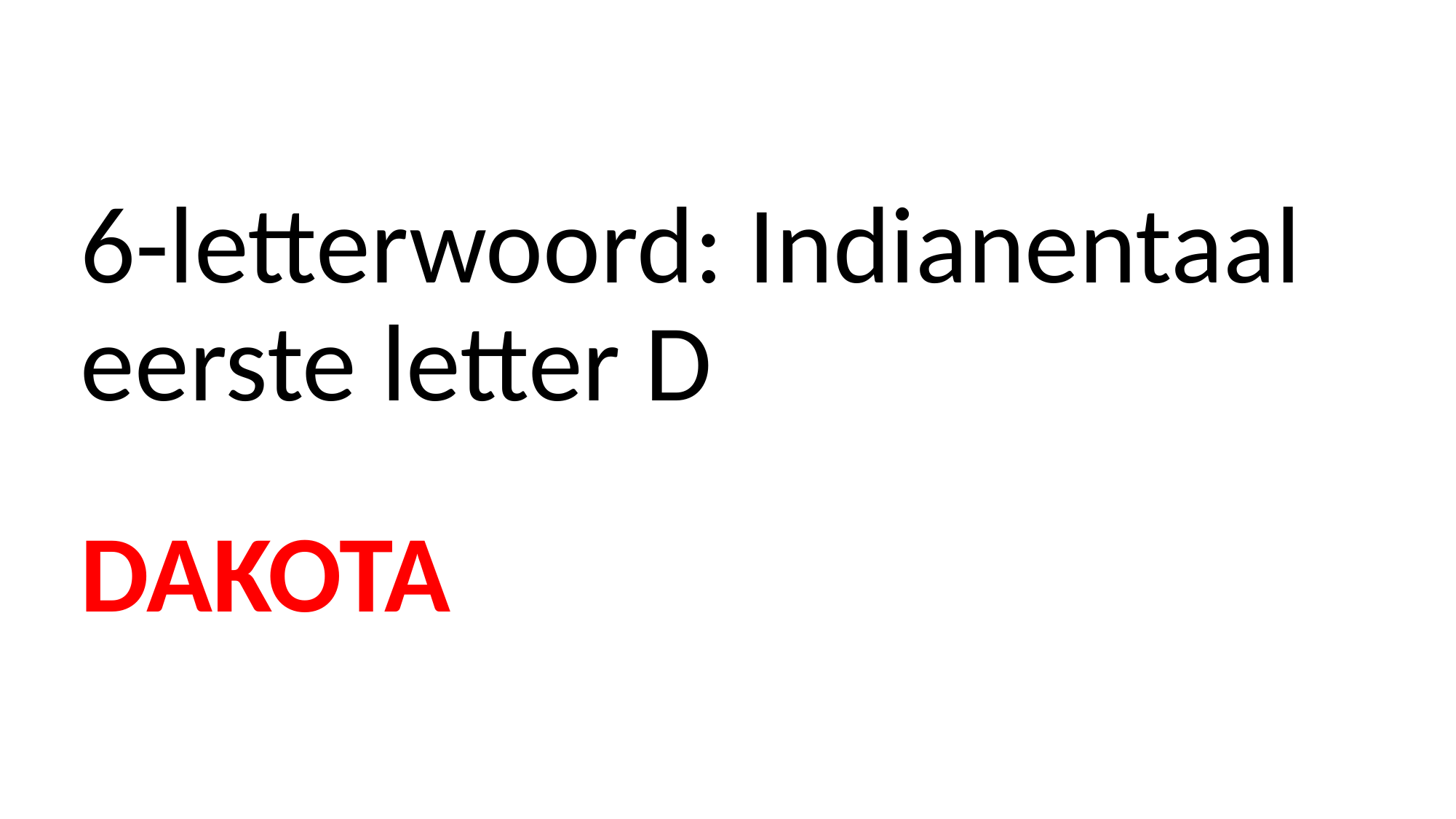

# 6-letterwoord: Indianentaal eerste letter D
DAKOTA